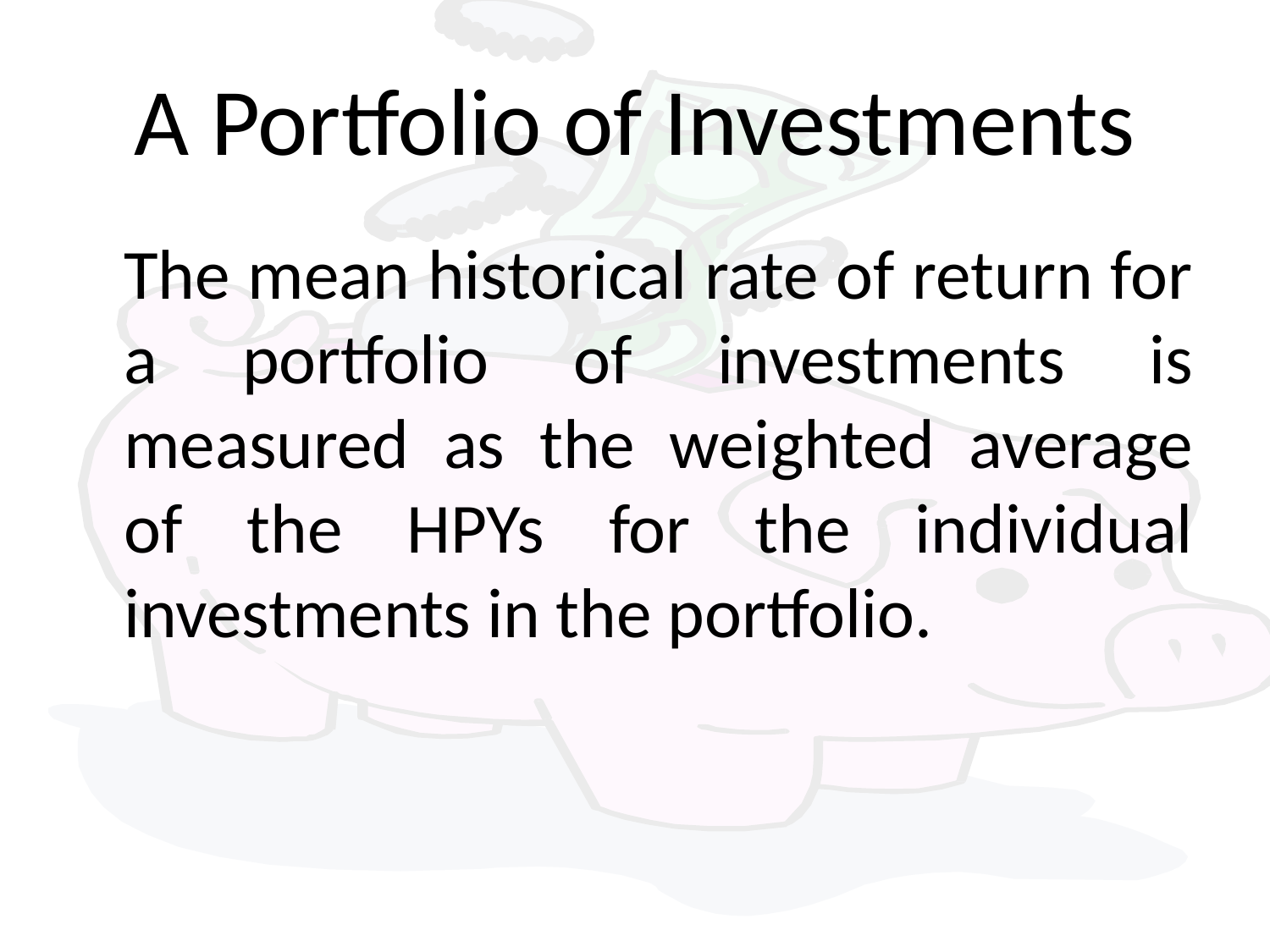

# A Portfolio of Investments
	The mean historical rate of return for a portfolio of investments is measured as the weighted average of the HPYs for the individual investments in the portfolio.